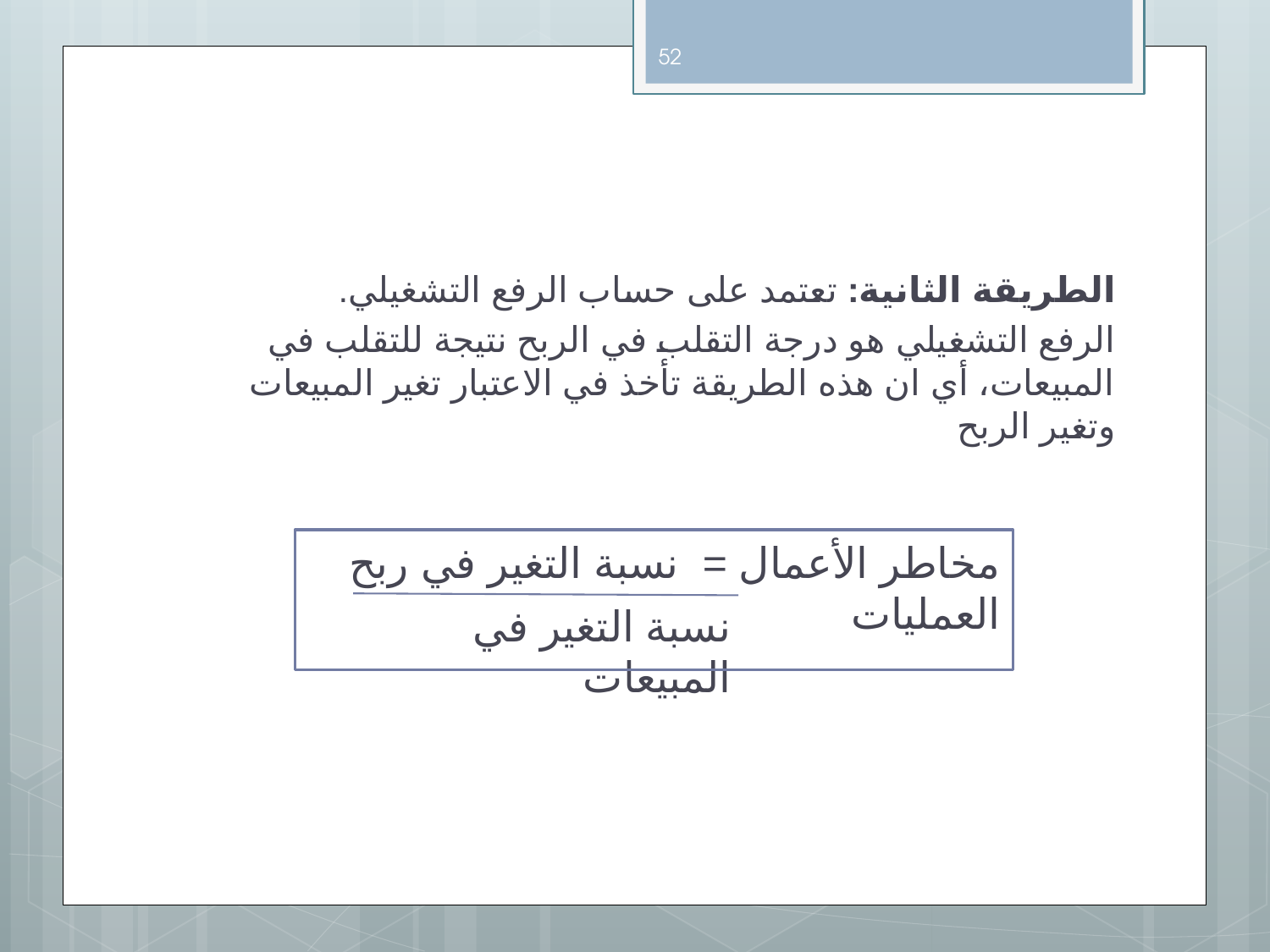

52
الطريقة الثانية: تعتمد على حساب الرفع التشغيلي.
الرفع التشغيلي هو درجة التقلب في الربح نتيجة للتقلب في المبيعات، أي ان هذه الطريقة تأخذ في الاعتبار تغير المبيعات وتغير الربح
مخاطر الأعمال =  نسبة التغير في ربح العمليات

نسبة التغير في المبيعات